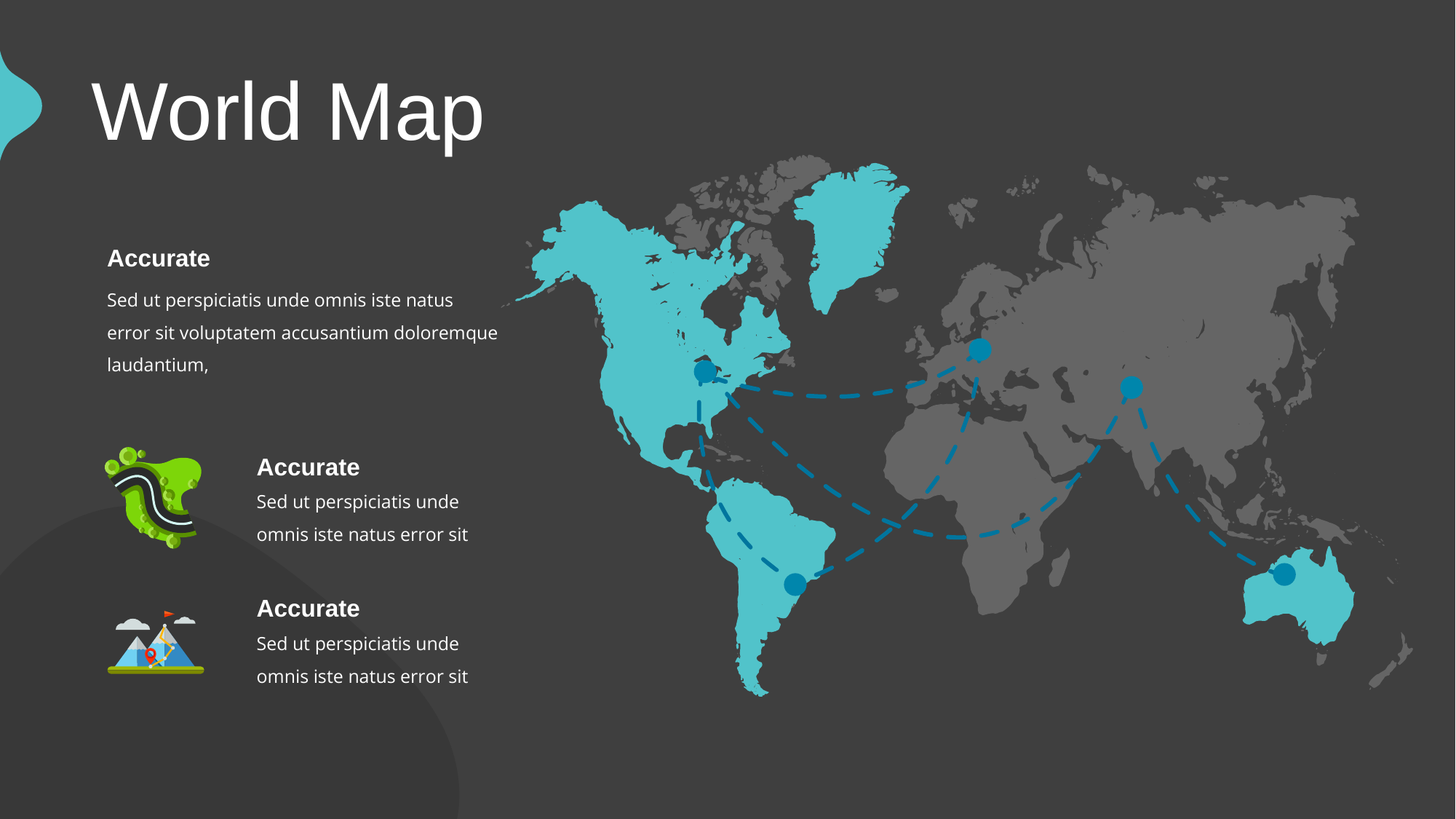

World Map

Accurate
Sed ut perspiciatis unde omnis iste natus error sit voluptatem accusantium doloremque laudantium,

Accurate

Sed ut perspiciatis unde omnis iste natus error sit

Accurate

Sed ut perspiciatis unde omnis iste natus error sit